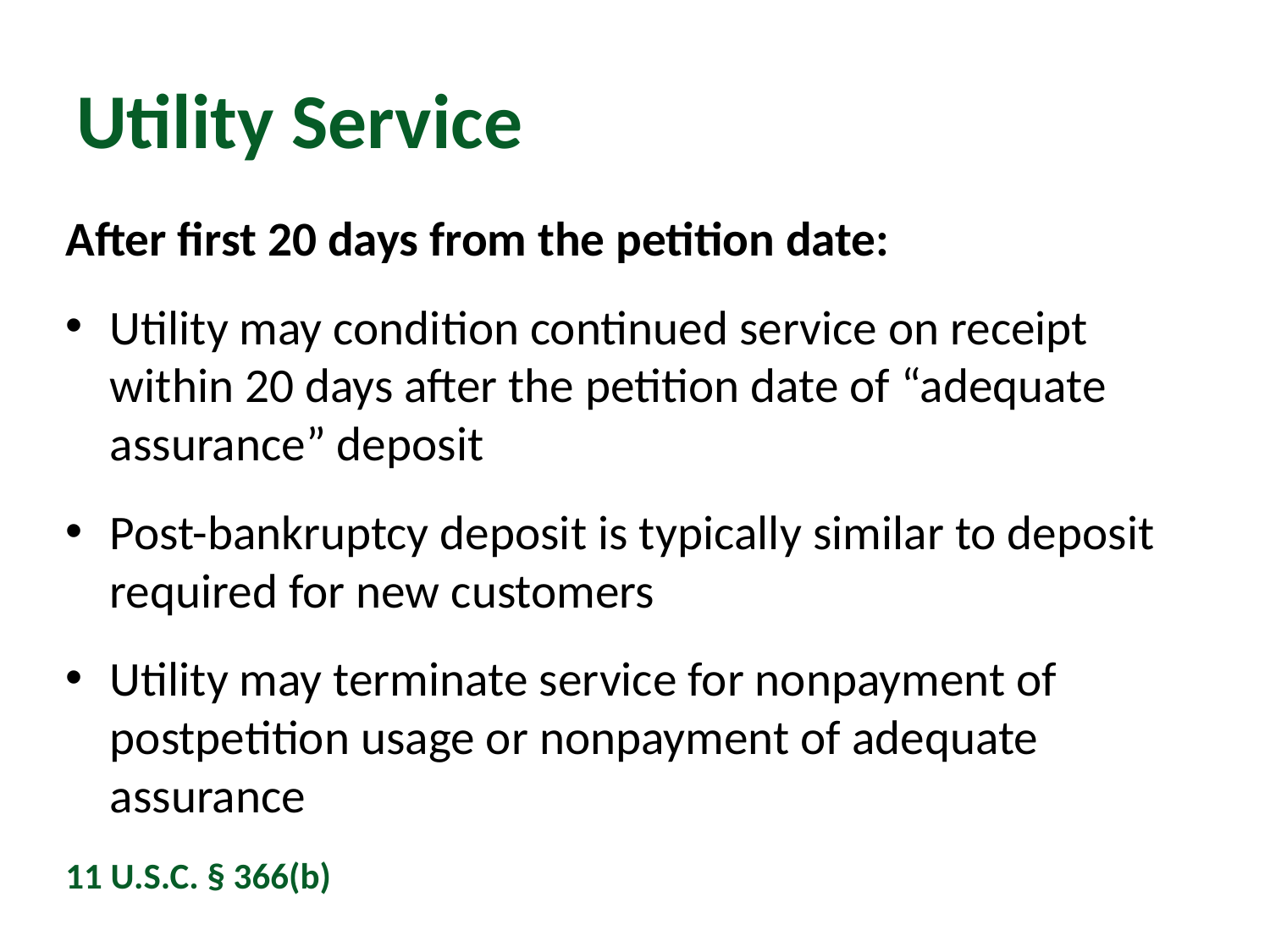

# Utility Service
After first 20 days from the petition date:
Utility may condition continued service on receipt within 20 days after the petition date of “adequate assurance” deposit
Post-bankruptcy deposit is typically similar to deposit required for new customers
Utility may terminate service for nonpayment of postpetition usage or nonpayment of adequate assurance
11 U.S.C. § 366(b)